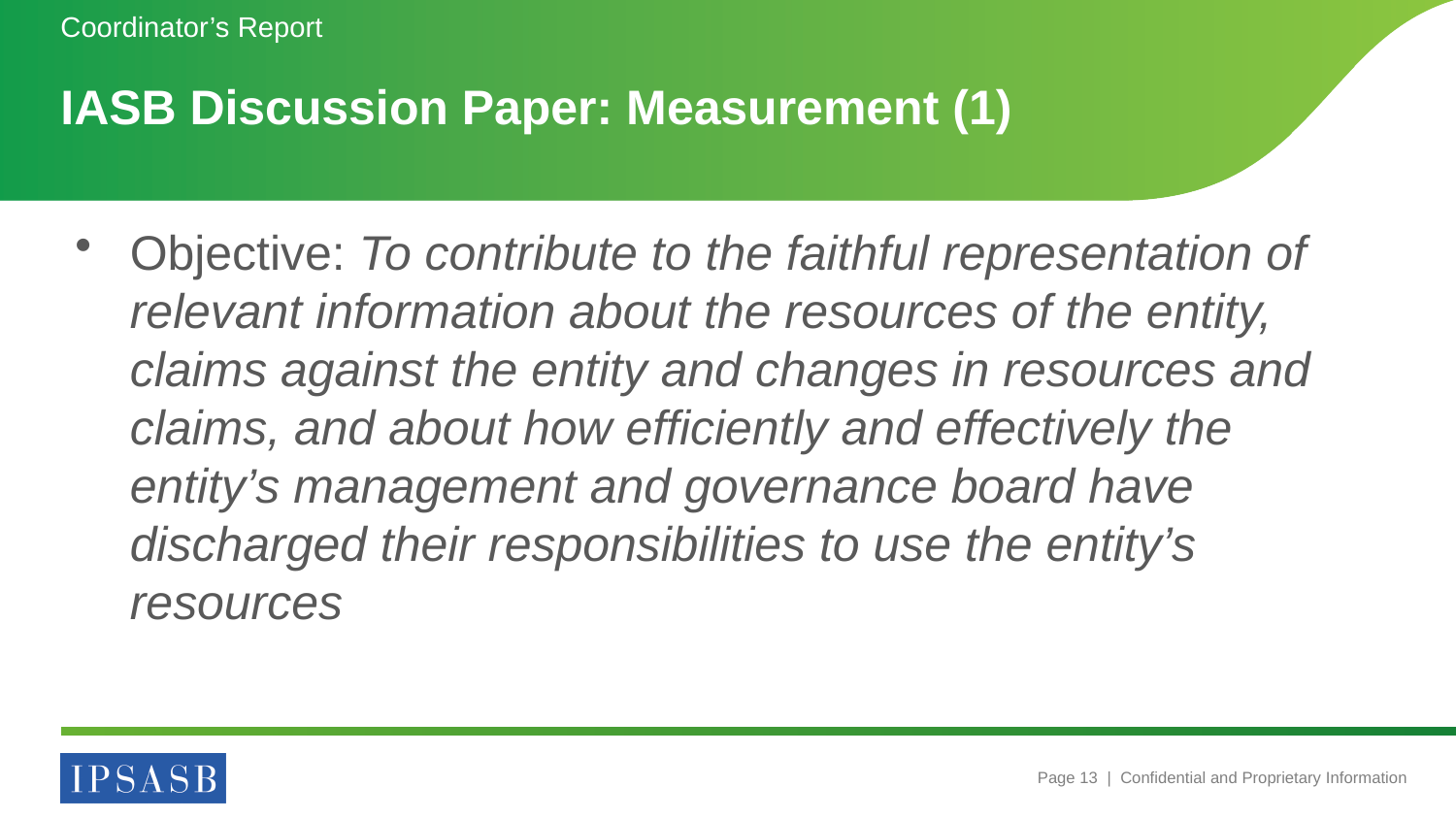

Coordinator’s Report
# IASB Discussion Paper: Measurement (1)
Objective: To contribute to the faithful representation of relevant information about the resources of the entity, claims against the entity and changes in resources and claims, and about how efficiently and effectively the entity’s management and governance board have discharged their responsibilities to use the entity’s resources